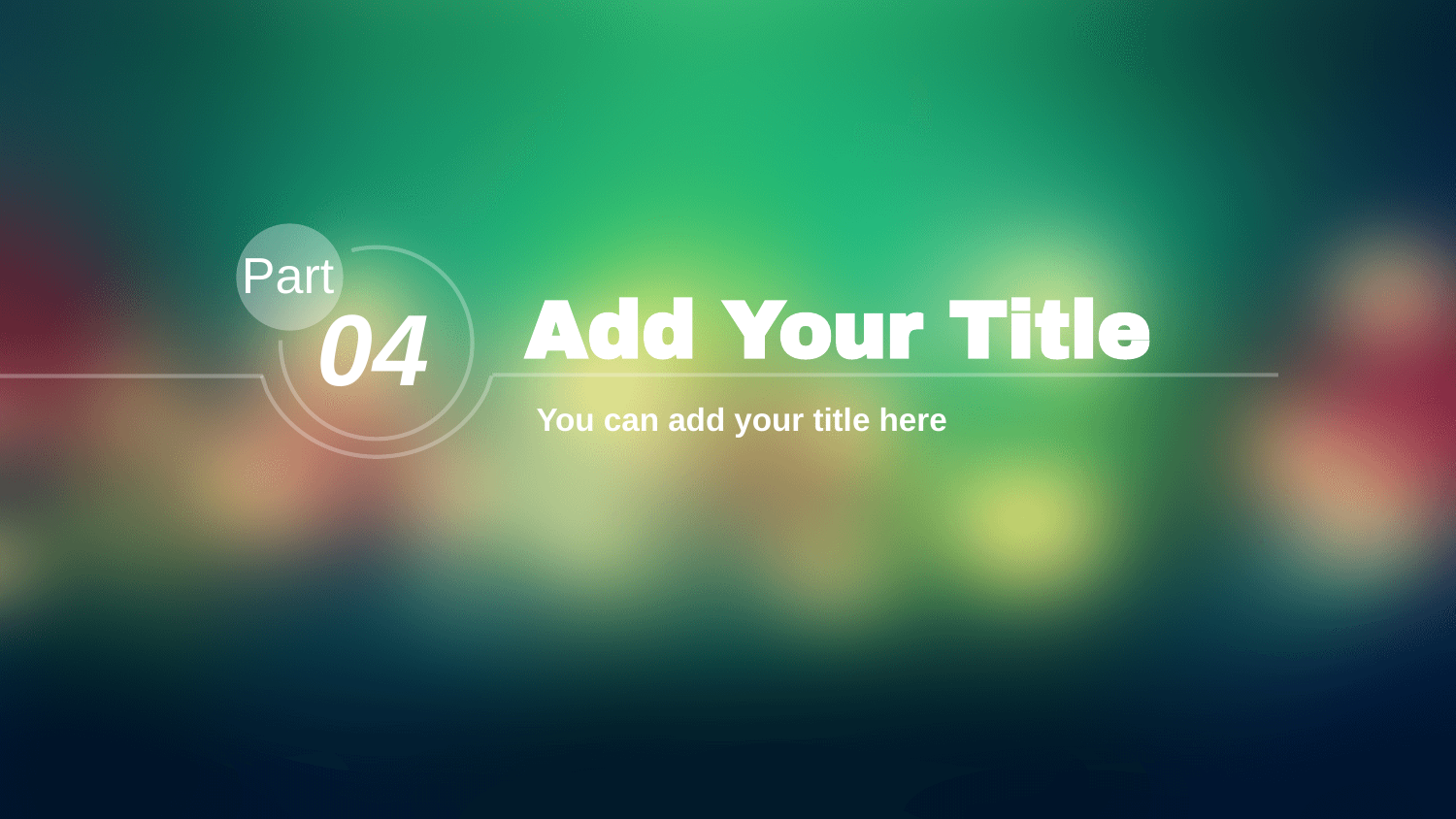

Part
Add Your Title

04

You can add your title here